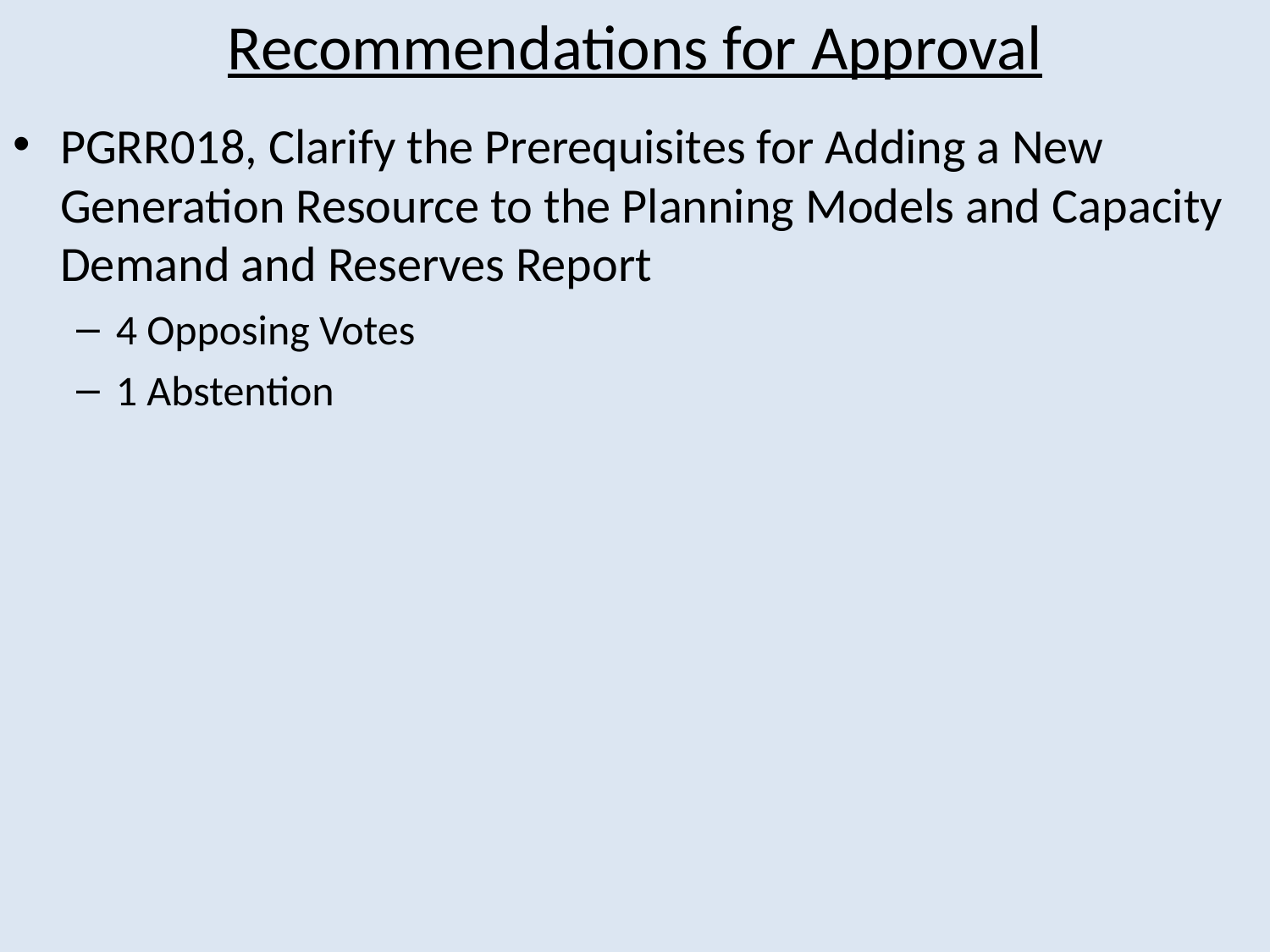

Recommendations for Approval
PGRR018, Clarify the Prerequisites for Adding a New Generation Resource to the Planning Models and Capacity Demand and Reserves Report
4 Opposing Votes
1 Abstention